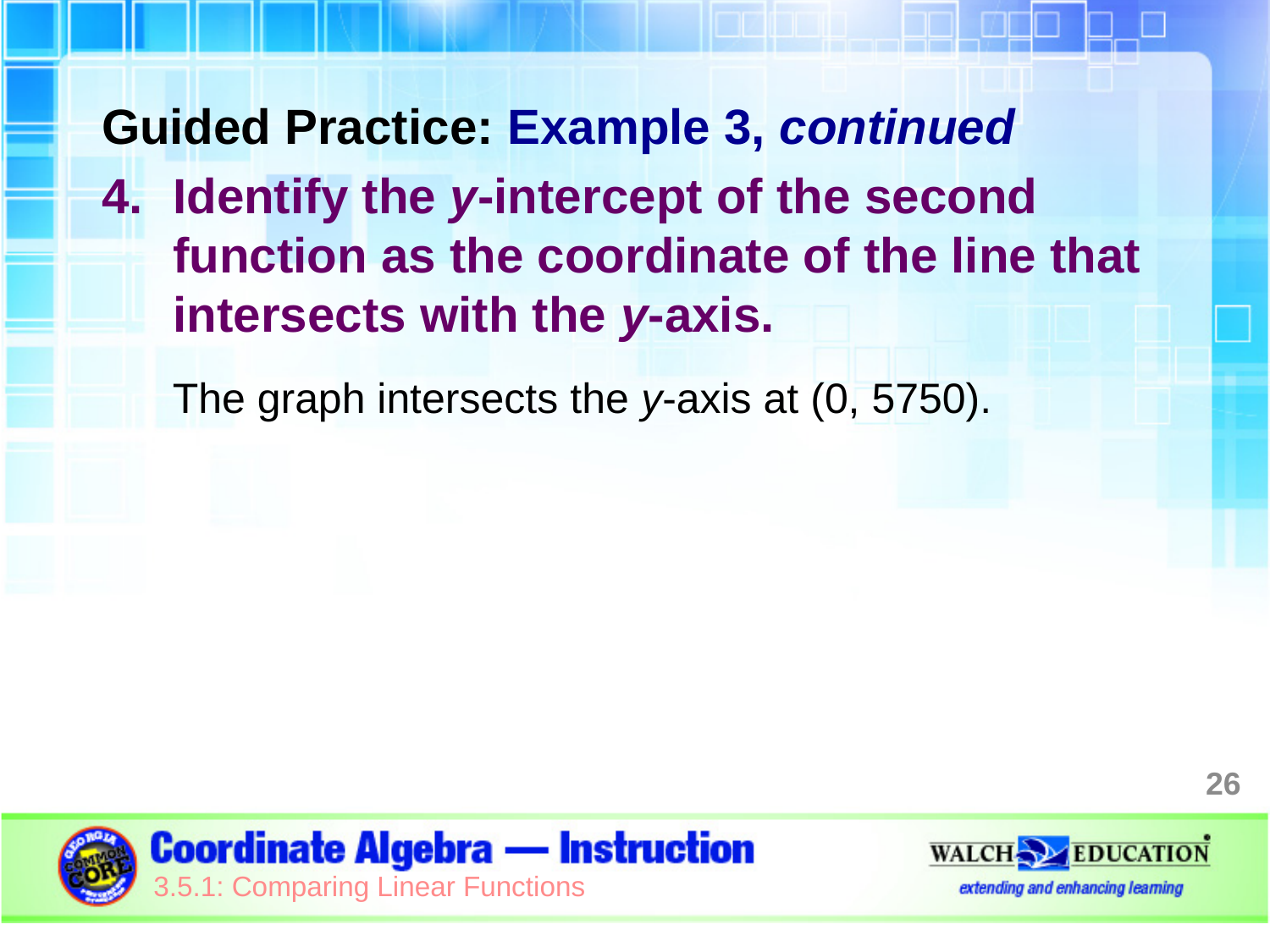

Guided Practice: Example 3, continued
Identify the y-intercept of the second function as the coordinate of the line that intersects with the y-axis.
The graph intersects the y-axis at (0, 5750).
26
3.5.1: Comparing Linear Functions